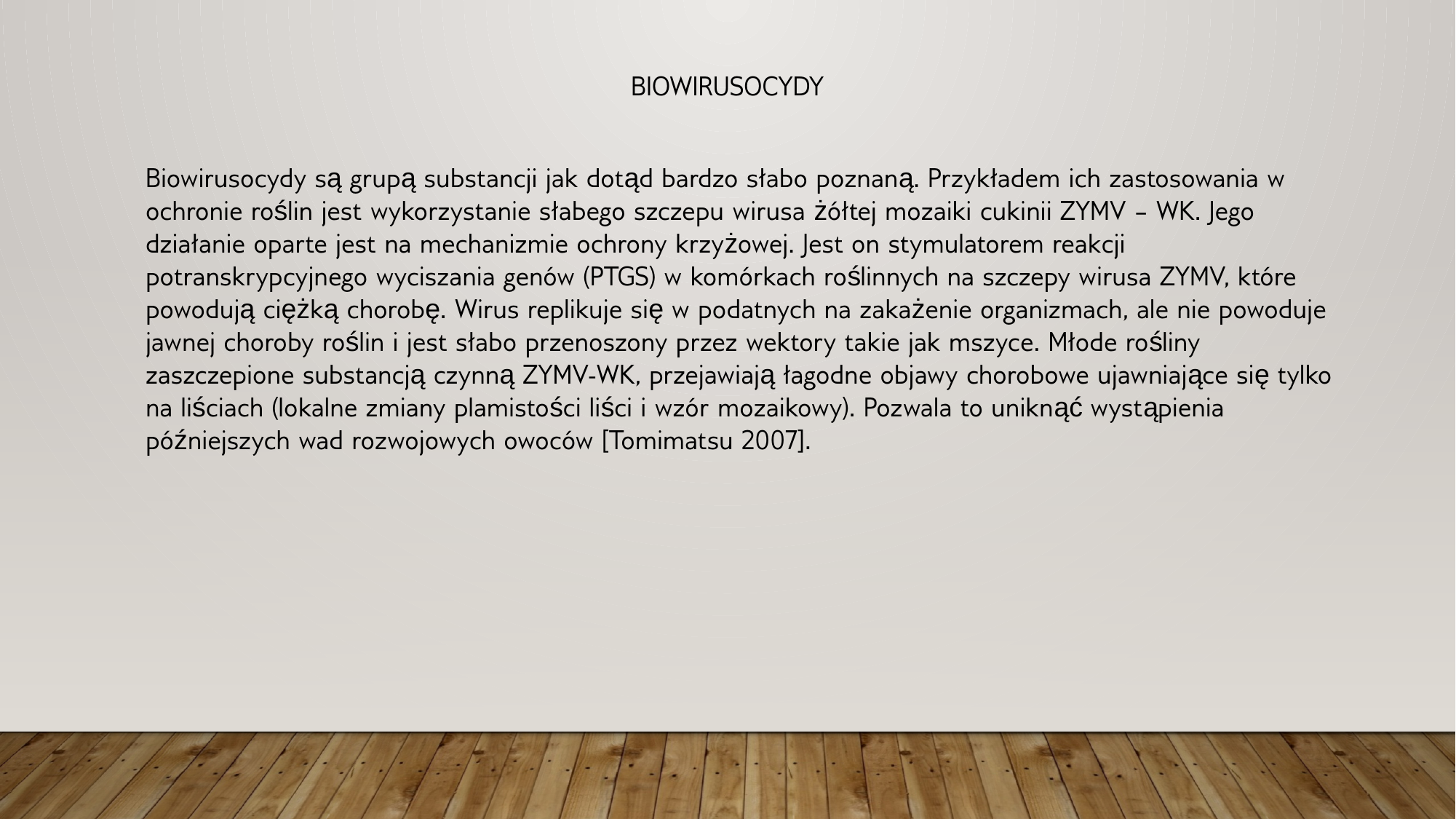

BIOWIRUSOCYDY
Biowirusocydy są grupą substancji jak dotąd bardzo słabo poznaną. Przykładem ich zastosowania w ochronie roślin jest wykorzystanie słabego szczepu wirusa żółtej mozaiki cukinii ZYMV – WK. Jego działanie oparte jest na mechanizmie ochrony krzyżowej. Jest on stymulatorem reakcji potranskrypcyjnego wyciszania genów (PTGS) w komórkach roślinnych na szczepy wirusa ZYMV, które powodują ciężką chorobę. Wirus replikuje się w podatnych na zakażenie organizmach, ale nie powoduje jawnej choroby roślin i jest słabo przenoszony przez wektory takie jak mszyce. Młode rośliny zaszczepione substancją czynną ZYMV-WK, przejawiają łagodne objawy chorobowe ujawniające się tylko na liściach (lokalne zmiany plamistości liści i wzór mozaikowy). Pozwala to uniknąć wystąpienia późniejszych wad rozwojowych owoców [Tomimatsu 2007].